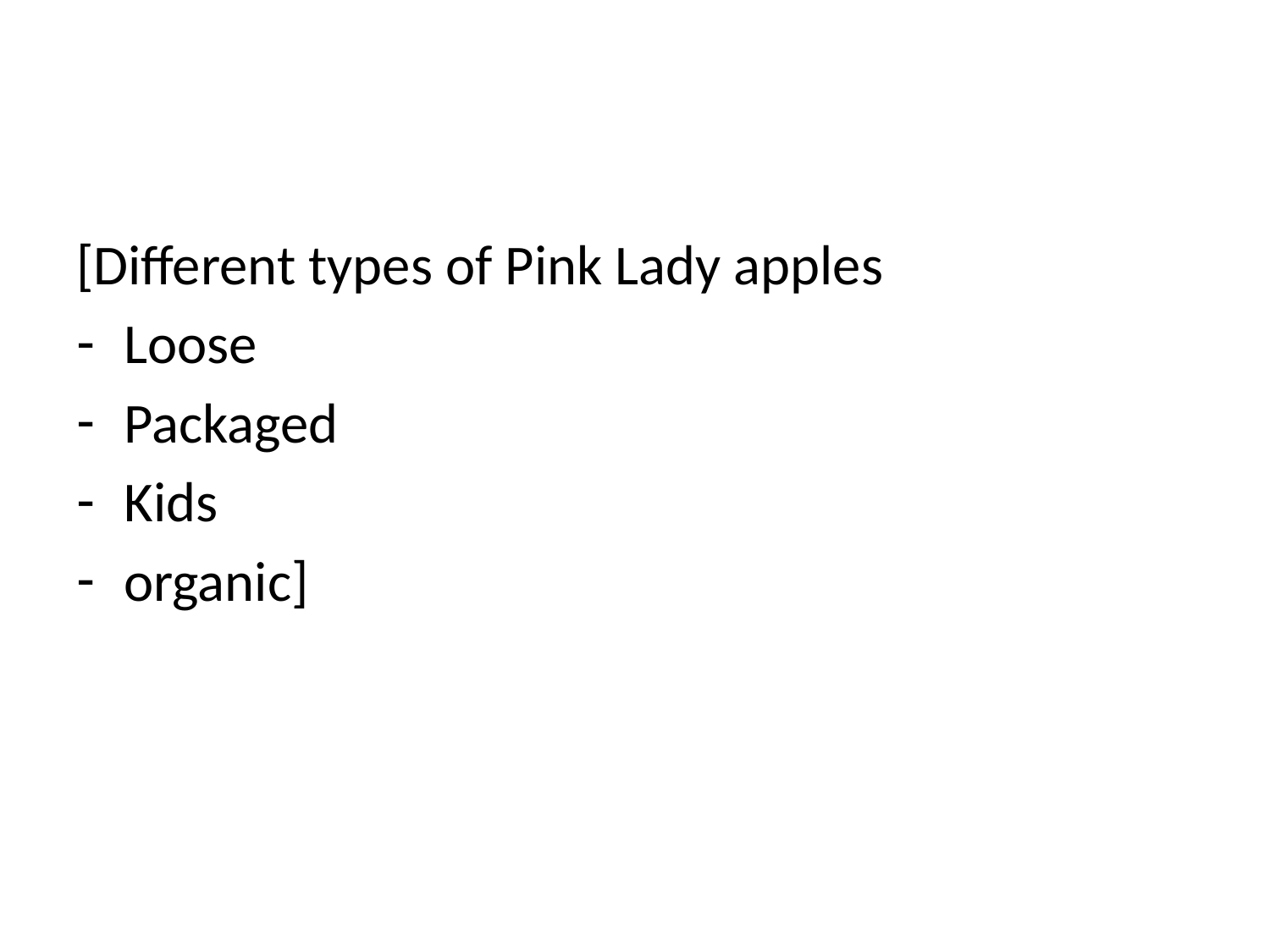

#
[Different types of Pink Lady apples
Loose
Packaged
Kids
organic]